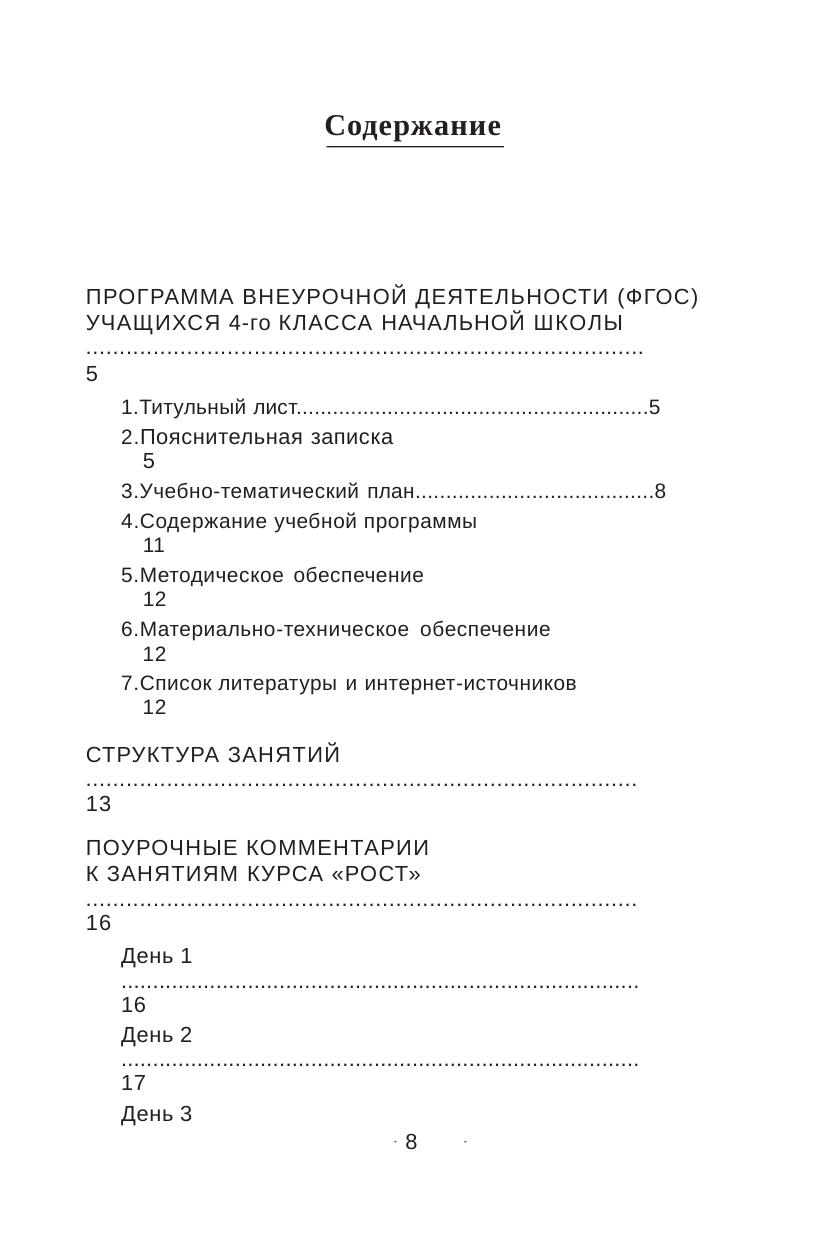

..................................................................................19
День 4......................................................................20
День 5......................................................................21
Дни 6–7. Выставки поделок из осенних листьев......23
День 8......................................................................26
День 9......................................................................27
День 10....................................................................29
День 11....................................................................31
День 12....................................................................33
Дни 13–14. Проект к Новому году..........................34
День 15....................................................................40
День 16....................................................................43
Содержание

ПРОГРАММА ВНЕУРОЧНОЙ ДЕЯТЕЛЬНОСТИ (ФГОС)
УЧАЩИХСЯ 4-го КЛАССА НАЧАЛЬНОЙ ШКОЛЫ
...................................................................................
5
1.Титульный лист..........................................................5
2.Пояснительная записка
5
3.Учебно-тематический план.......................................8
4.Содержание учебной программы
11
5.Методическое обеспечение
12
6.Материально-техническое обеспечение
12
7.Список литературы и интернет-источников
12
СТРУКТУРА ЗАНЯТИЙ
..................................................................................
13
ПОУРОЧНЫЕ КОММЕНТАРИИ
К ЗАНЯТИЯМ КУРСА «РОСТ»
..................................................................................
16
День 1
..................................................................................
16
День 2
..................................................................................
17
День 3
8
8